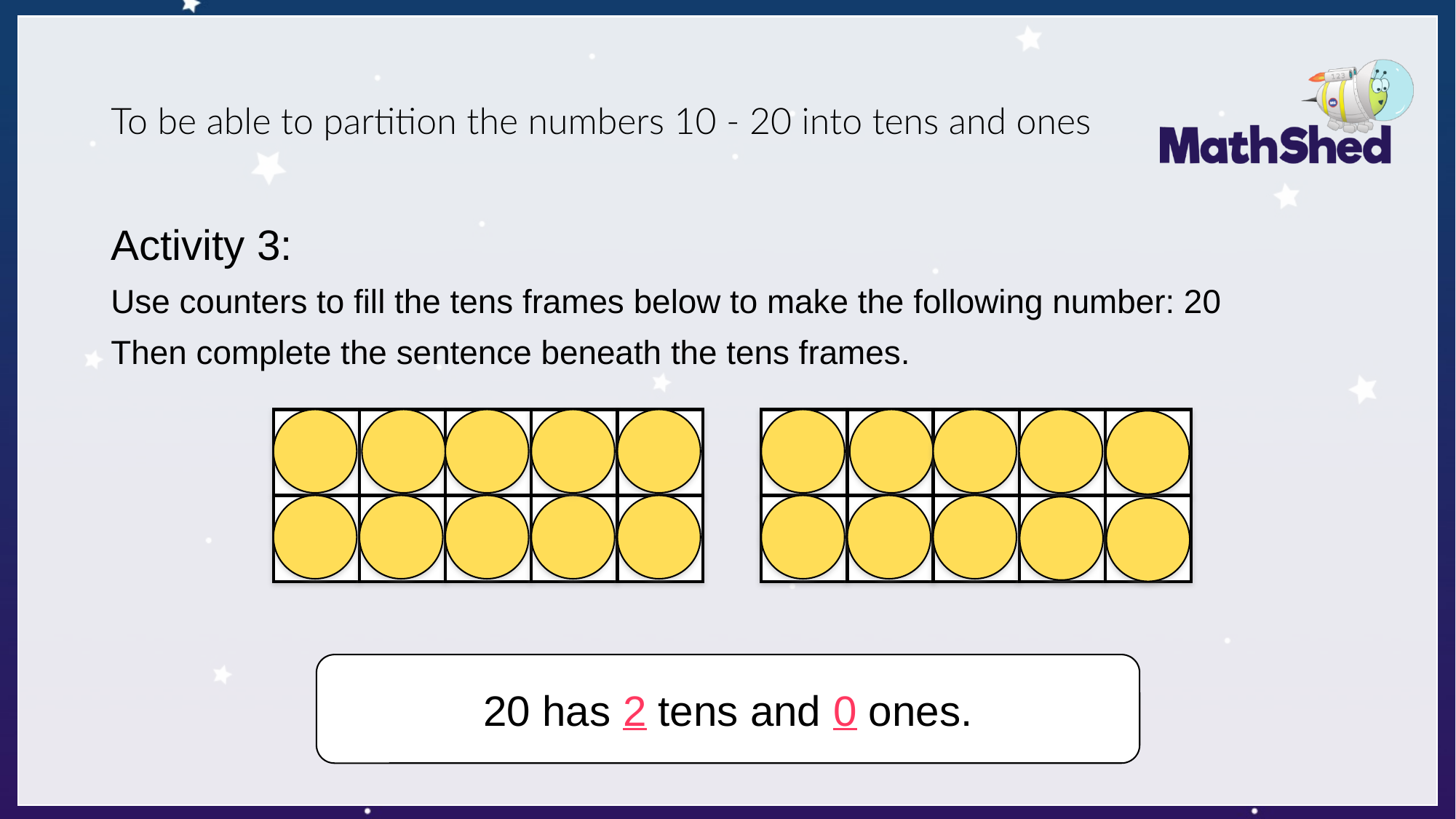

# To be able to partition the numbers 10 - 20 into tens and ones
Activity 3:
Use counters to fill the tens frames below to make the following number: 20
Then complete the sentence beneath the tens frames.

20 has 2 tens and 0 ones.